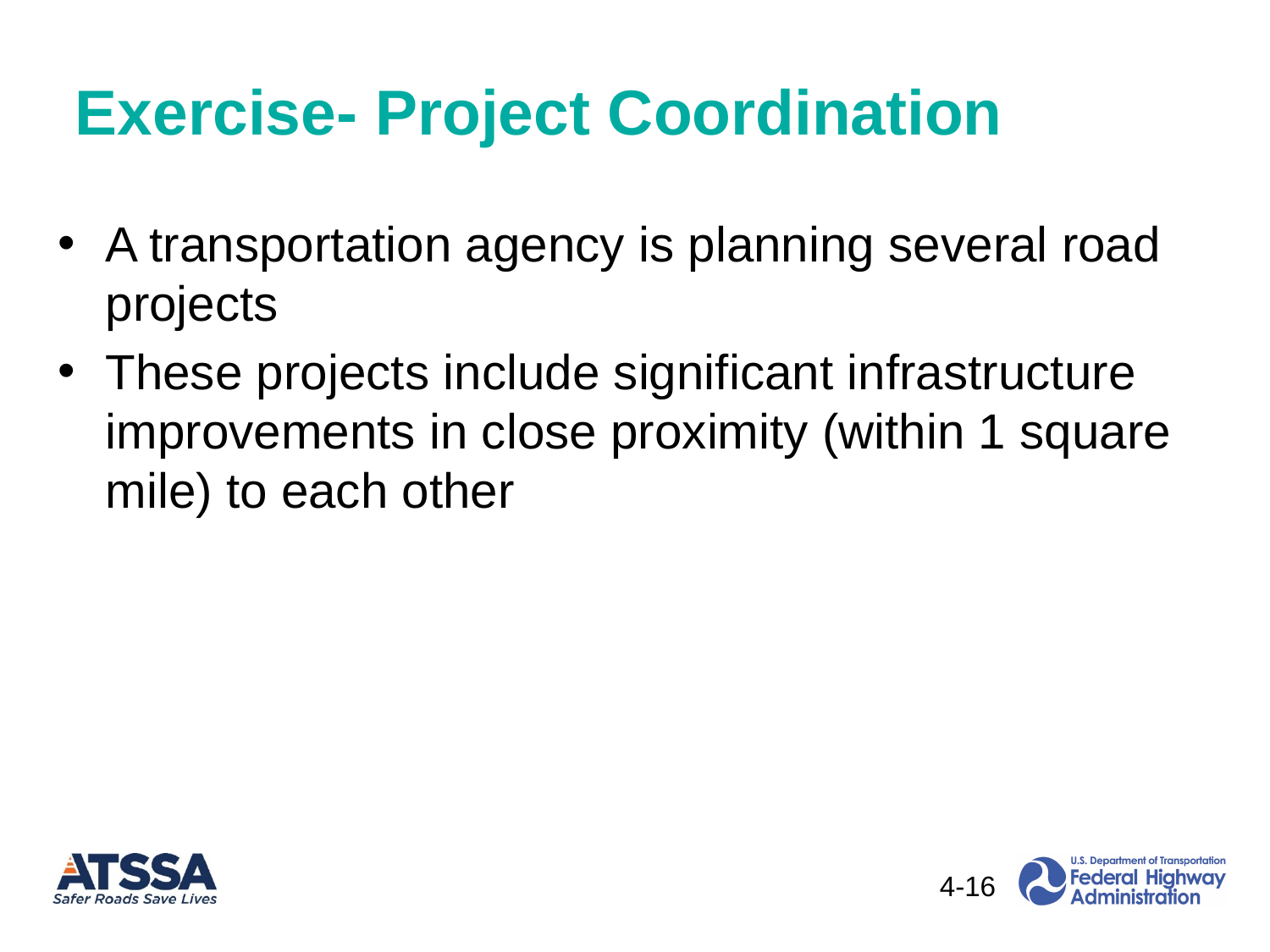

# Exercise- Project Coordination
A transportation agency is planning several road projects
These projects include significant infrastructure improvements in close proximity (within 1 square mile) to each other